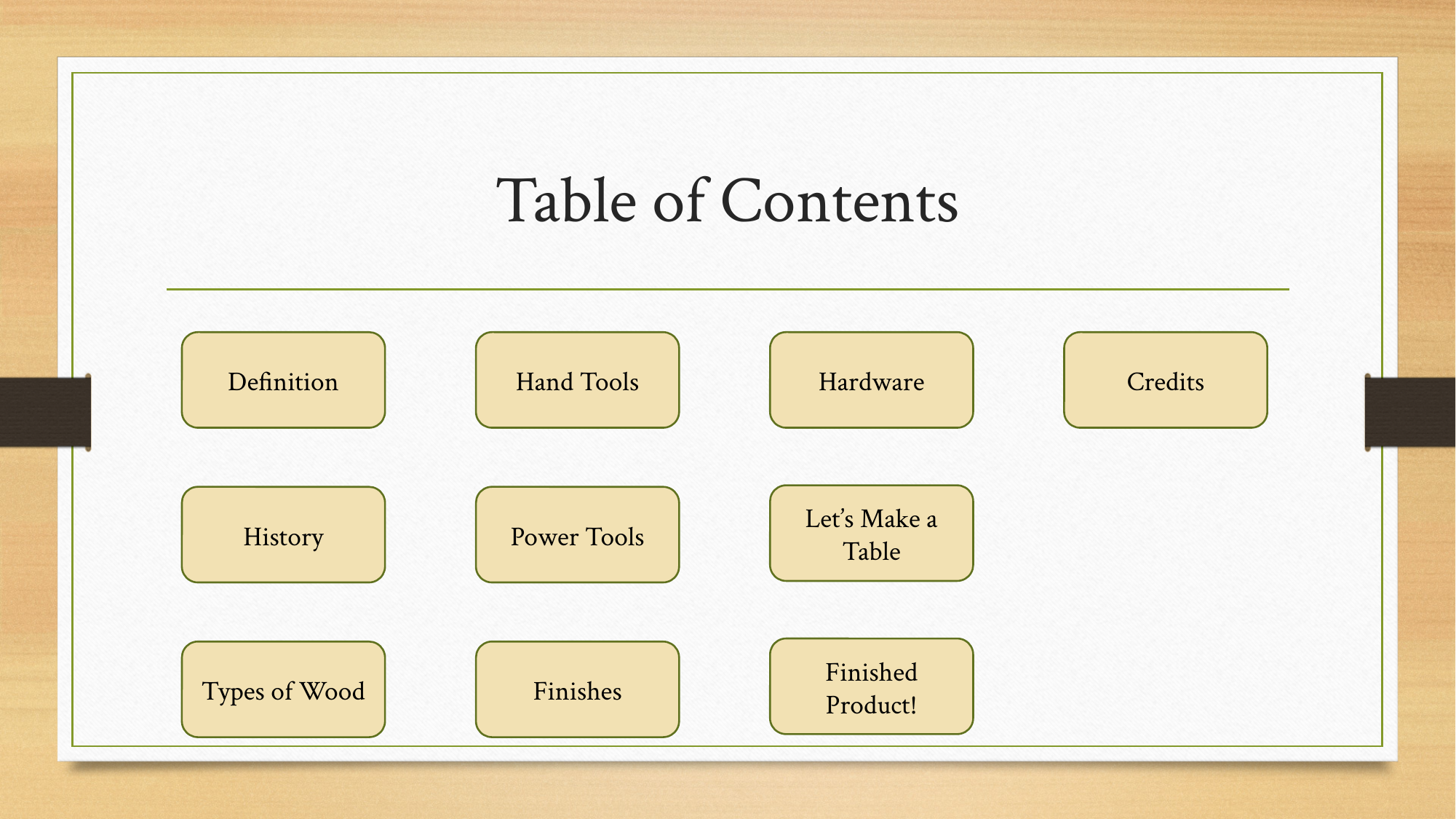

# Table of Contents
Definition
Hand Tools
Hardware
Credits
Let’s Make a Table
History
Power Tools
Finished Product!
Types of Wood
Finishes